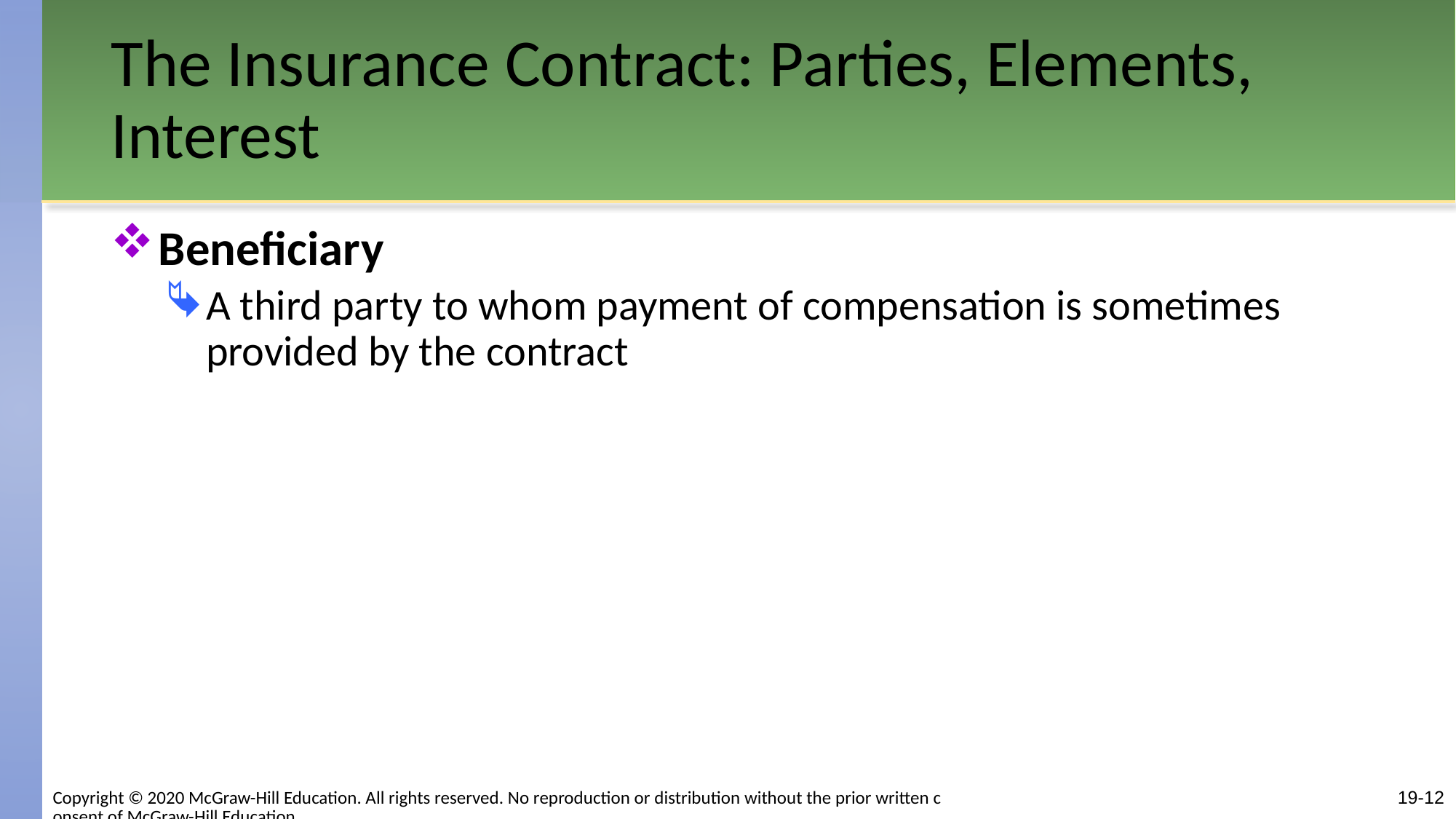

# The Insurance Contract: Parties, Elements, Interest
Beneficiary
A third party to whom payment of compensation is sometimes provided by the contract
Copyright © 2020 McGraw-Hill Education. All rights reserved. No reproduction or distribution without the prior written consent of McGraw-Hill Education.
19-12